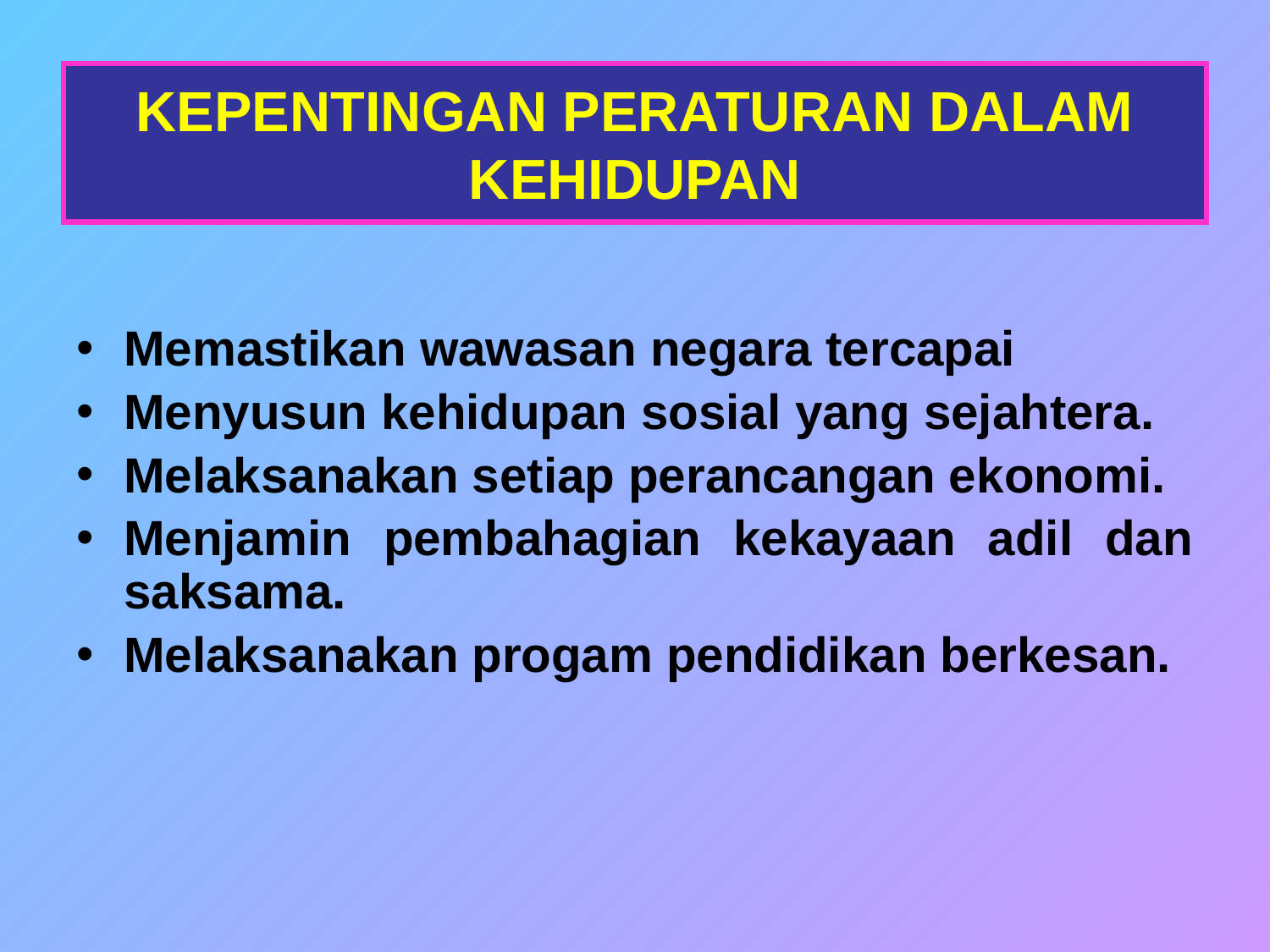

KEPENTINGAN PERATURAN DALAM KEHIDUPAN
Memastikan wawasan negara tercapai
Menyusun kehidupan sosial yang sejahtera.
Melaksanakan setiap perancangan ekonomi.
Menjamin pembahagian kekayaan adil dan saksama.
Melaksanakan progam pendidikan berkesan.